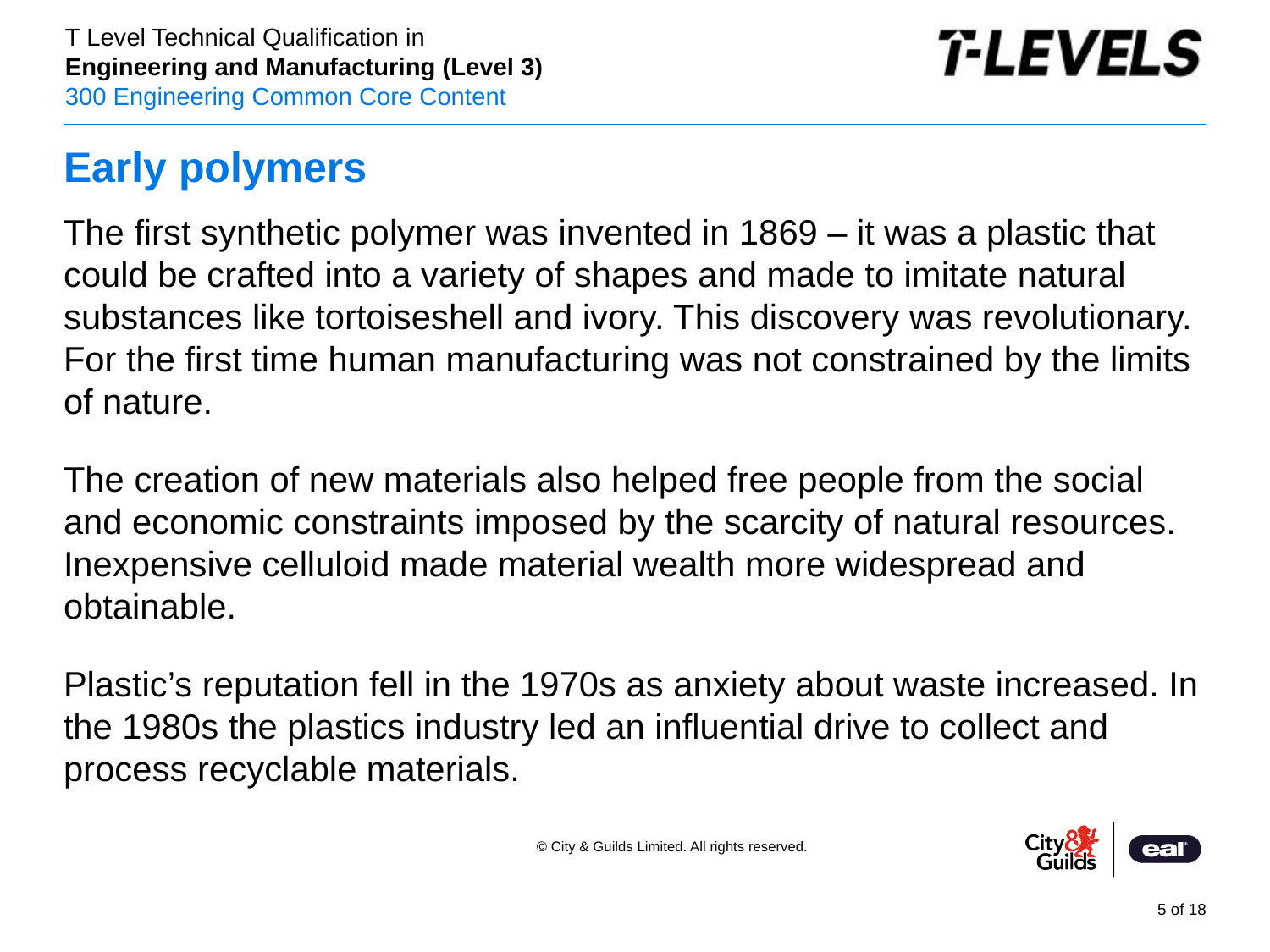

# Early polymers
The first synthetic polymer was invented in 1869 – it was a plastic that could be crafted into a variety of shapes and made to imitate natural substances like tortoiseshell and ivory. This discovery was revolutionary. For the first time human manufacturing was not constrained by the limits of nature.
The creation of new materials also helped free people from the social and economic constraints imposed by the scarcity of natural resources. Inexpensive celluloid made material wealth more widespread and obtainable.
Plastic’s reputation fell in the 1970s as anxiety about waste increased. In the 1980s the plastics industry led an influential drive to collect and process recyclable materials.